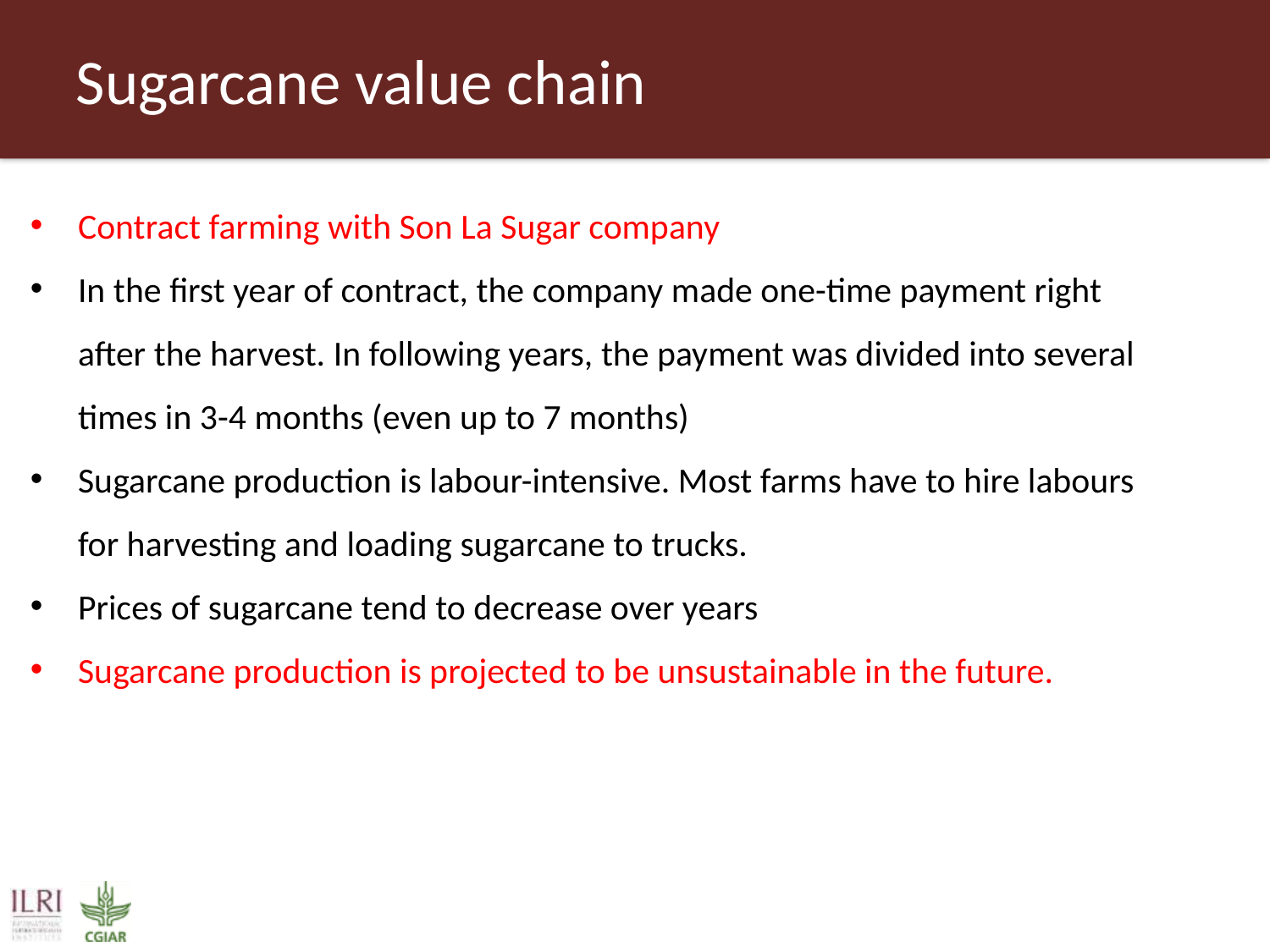

# Sugarcane value chain
Contract farming with Son La Sugar company
In the first year of contract, the company made one-time payment right after the harvest. In following years, the payment was divided into several times in 3-4 months (even up to 7 months)
Sugarcane production is labour-intensive. Most farms have to hire labours for harvesting and loading sugarcane to trucks.
Prices of sugarcane tend to decrease over years
Sugarcane production is projected to be unsustainable in the future.